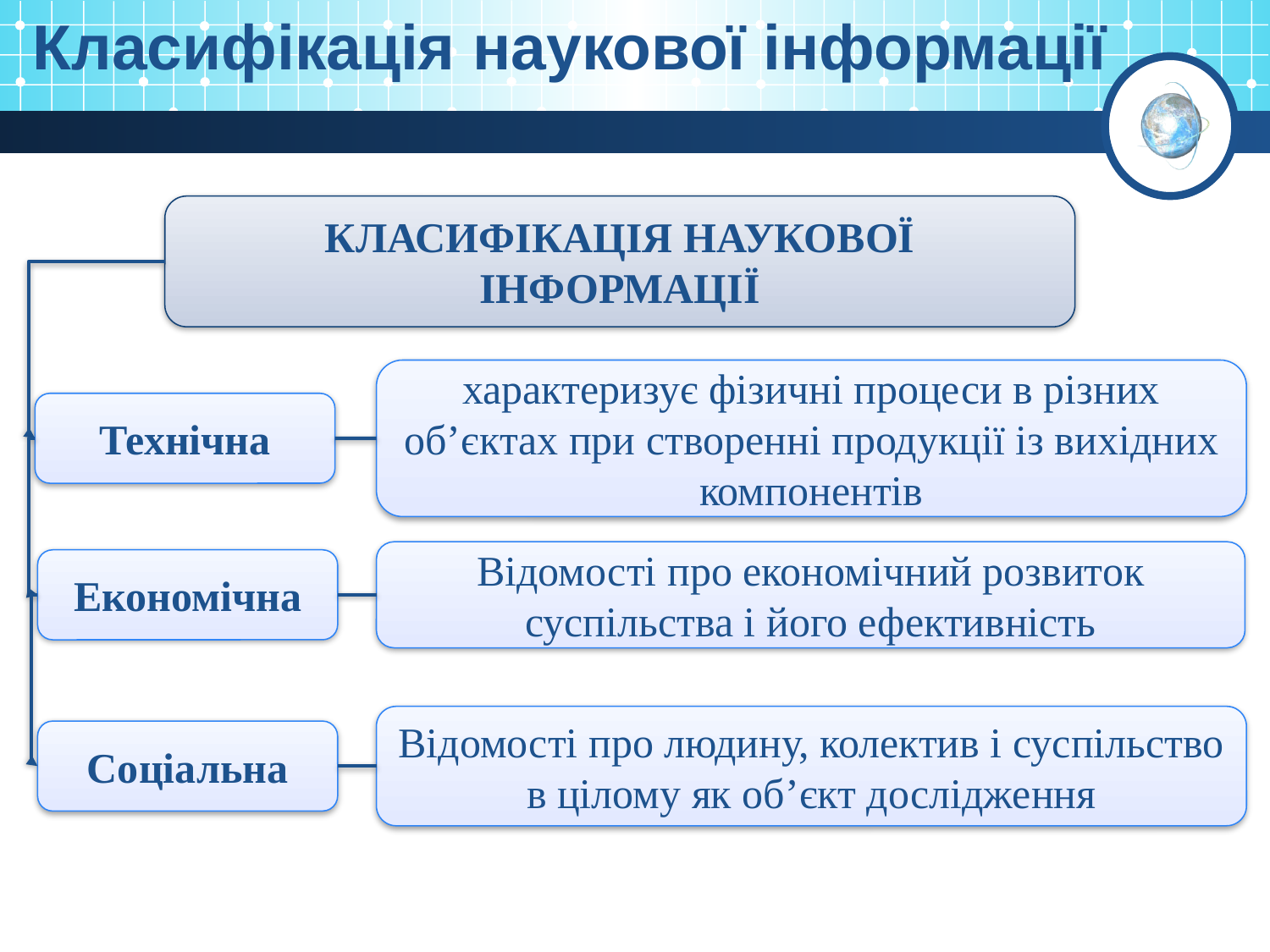

Класифікація наукової інформації
КЛАСИФІКАЦІЯ НАУКОВОЇ ІНФОРМАЦІЇ

характеризує фізичні процеси в різних об’єктах при створенні продукції із вихідних компонентів
Технічна
Відомості про економічний розвиток суспільства і його ефективність
Економічна
Відомості про людину, колектив і суспільство в цілому як об’єкт дослідження
Соціальна